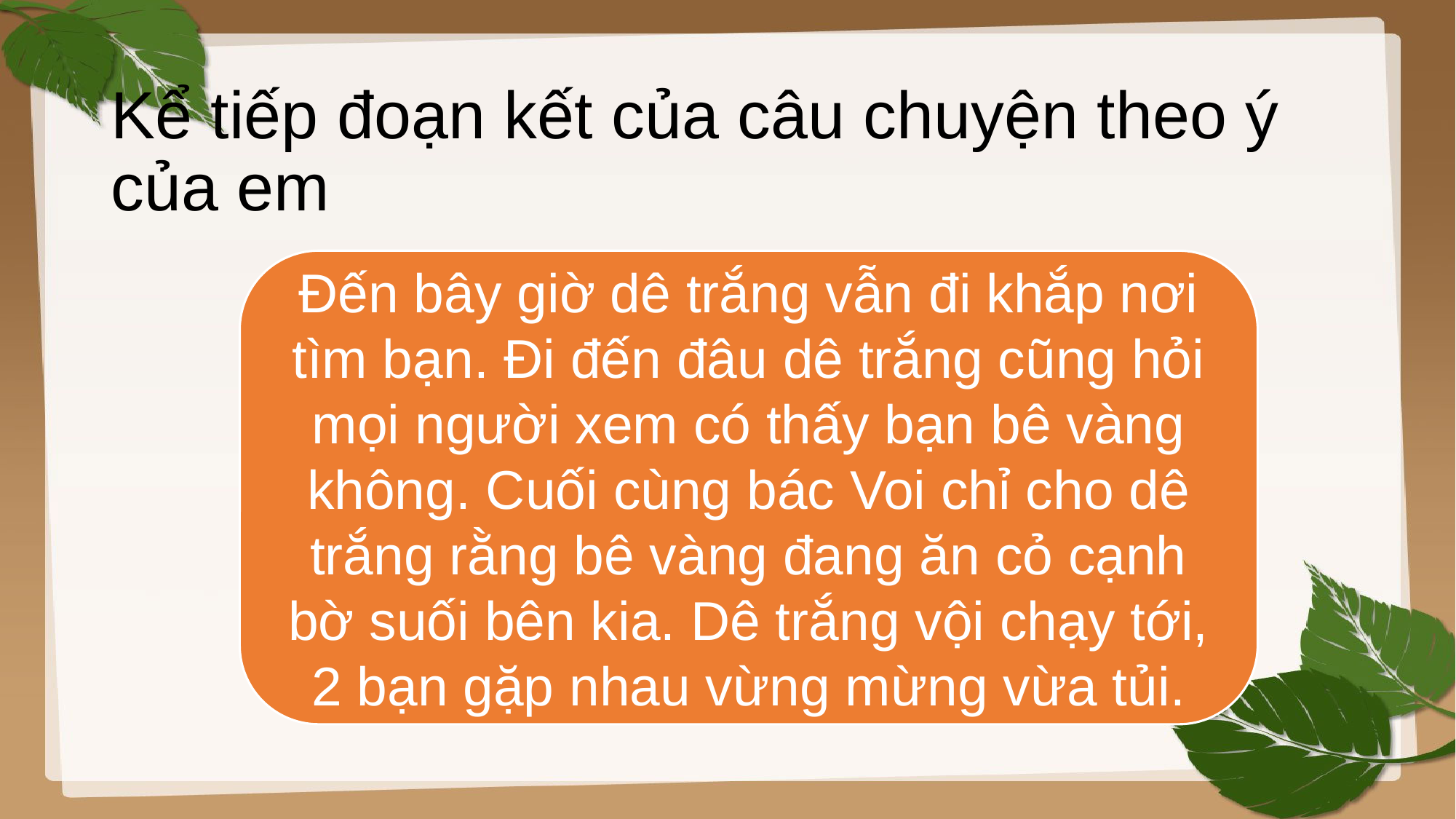

# Kể tiếp đoạn kết của câu chuyện theo ý của em

Đến bây giờ dê trắng vẫn đi khắp nơi tìm bạn. Đi đến đâu dê trắng cũng hỏi mọi người xem có thấy bạn bê vàng không. Cuối cùng bác Voi chỉ cho dê trắng rằng bê vàng đang ăn cỏ cạnh bờ suối bên kia. Dê trắng vội chạy tới, 2 bạn gặp nhau vừng mừng vừa tủi.